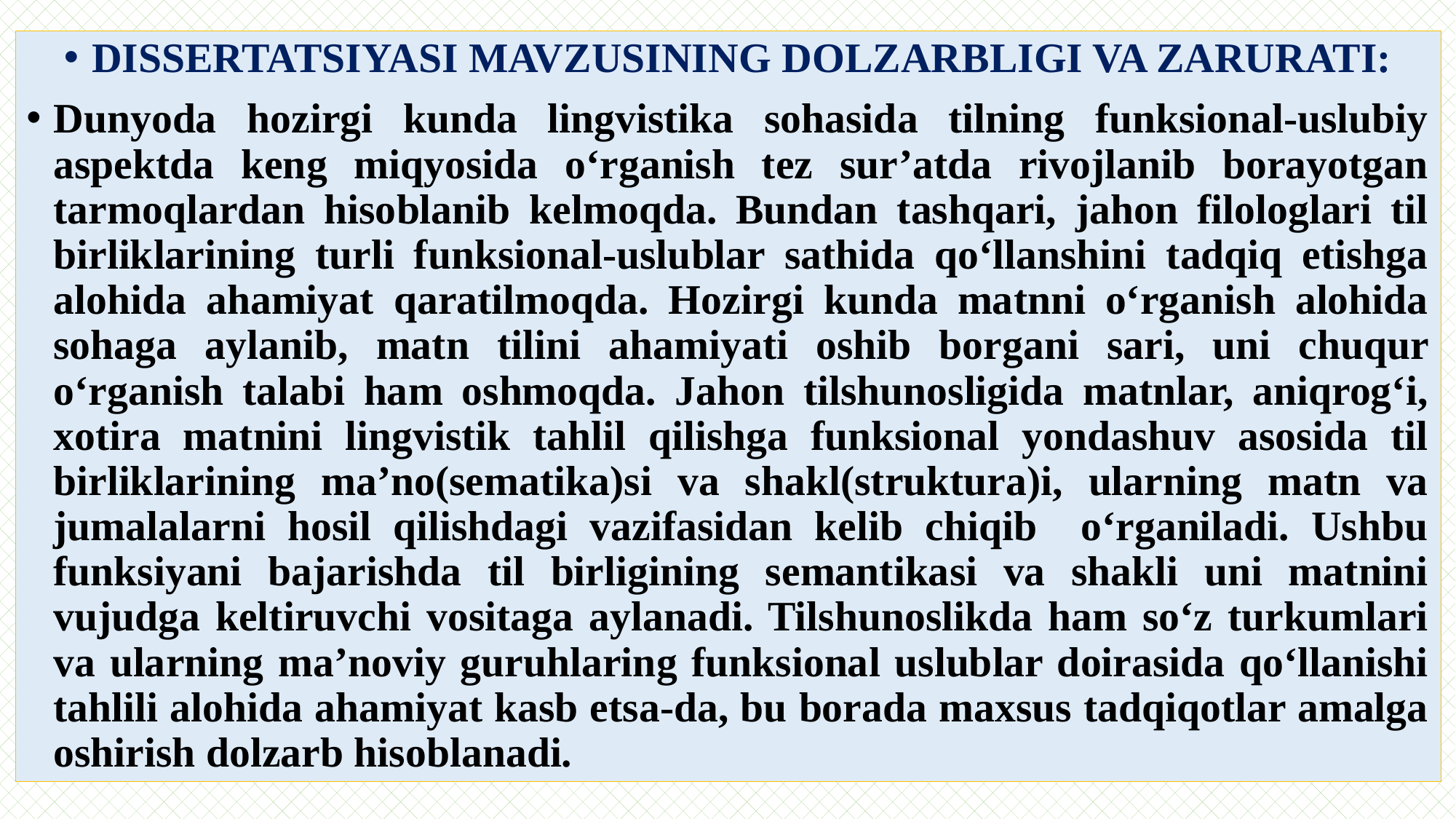

DISSERTATSIYASI MAVZUSINING DOLZARBLIGI VA ZARURATI:
Dunyoda hozirgi kunda lingvistika sohasida tilning funksional-uslubiy aspektda keng miqyosida o‘rganish tez sur’atda rivojlanib borayotgan tarmoqlardan hisoblanib kelmoqda. Bundan tashqari, jahon filologlari til birliklarining turli funksional-uslublar sathida qo‘llanshini tadqiq etishga alohida ahamiyat qaratilmoqda. Hozirgi kunda matnni o‘rganish alohida sohaga aylanib, matn tilini ahamiyati oshib borgani sari, uni chuqur o‘rganish talabi ham oshmoqda. Jahon tilshunosligida matnlar, aniqrog‘i, xotira matnini lingvistik tahlil qilishga funksional yondashuv asosida til birliklarining ma’no(sematika)si va shakl(struktura)i, ularning matn va jumalalarni hosil qilishdagi vazifasidan kelib chiqib  o‘rganiladi. Ushbu funksiyani bajarishda til birligining semantikasi va shakli uni matnini vujudga keltiruvchi vositaga aylanadi. Tilshunoslikda ham so‘z turkumlari va ularning ma’noviy guruhlaring funksional uslublar doirasida qo‘llanishi tahlili alohida ahamiyat kasb etsa-da, bu borada maxsus tadqiqotlar amalga oshirish dolzarb hisoblanadi.

#